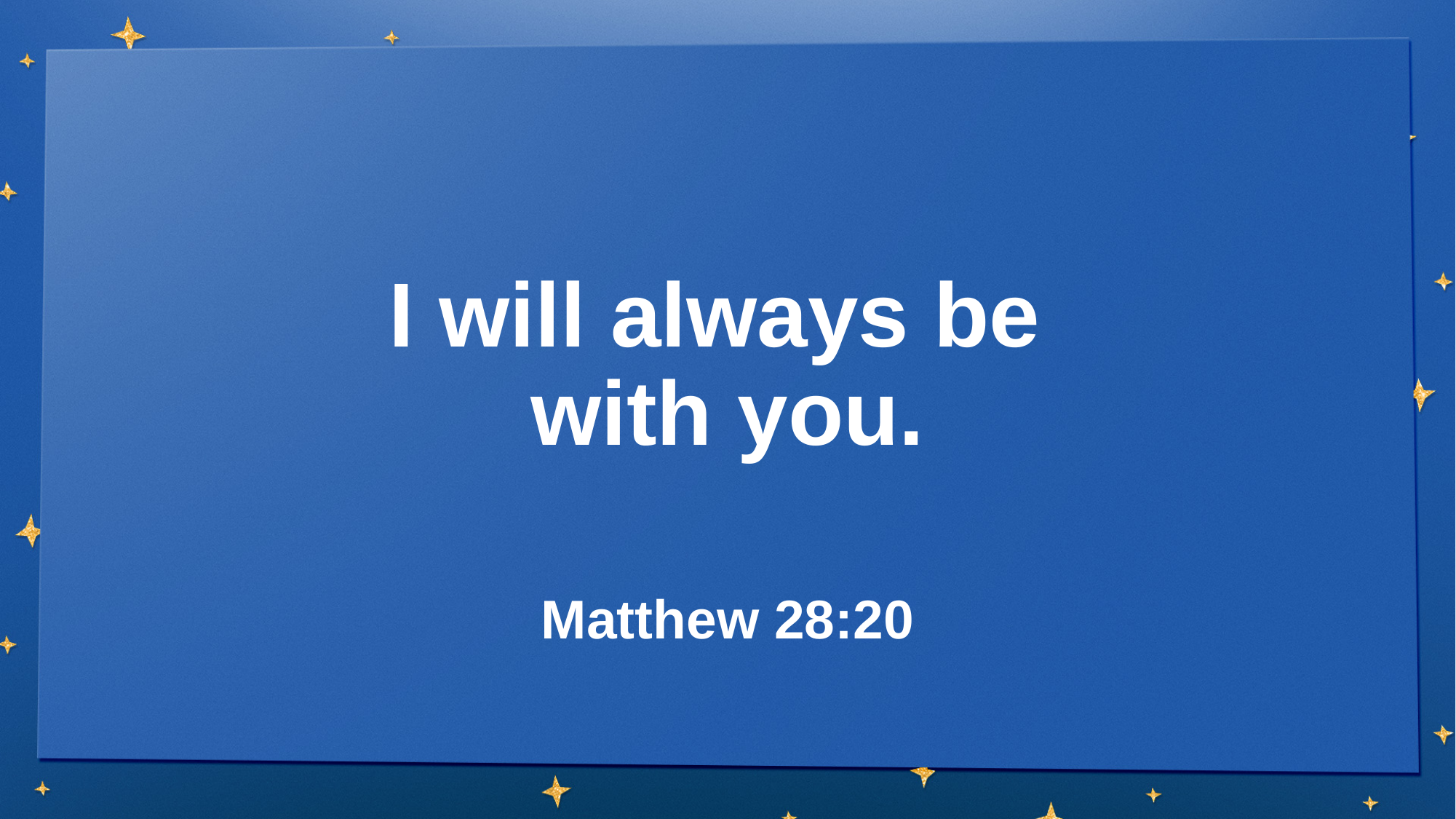

# I will always be with you.
Matthew 28:20